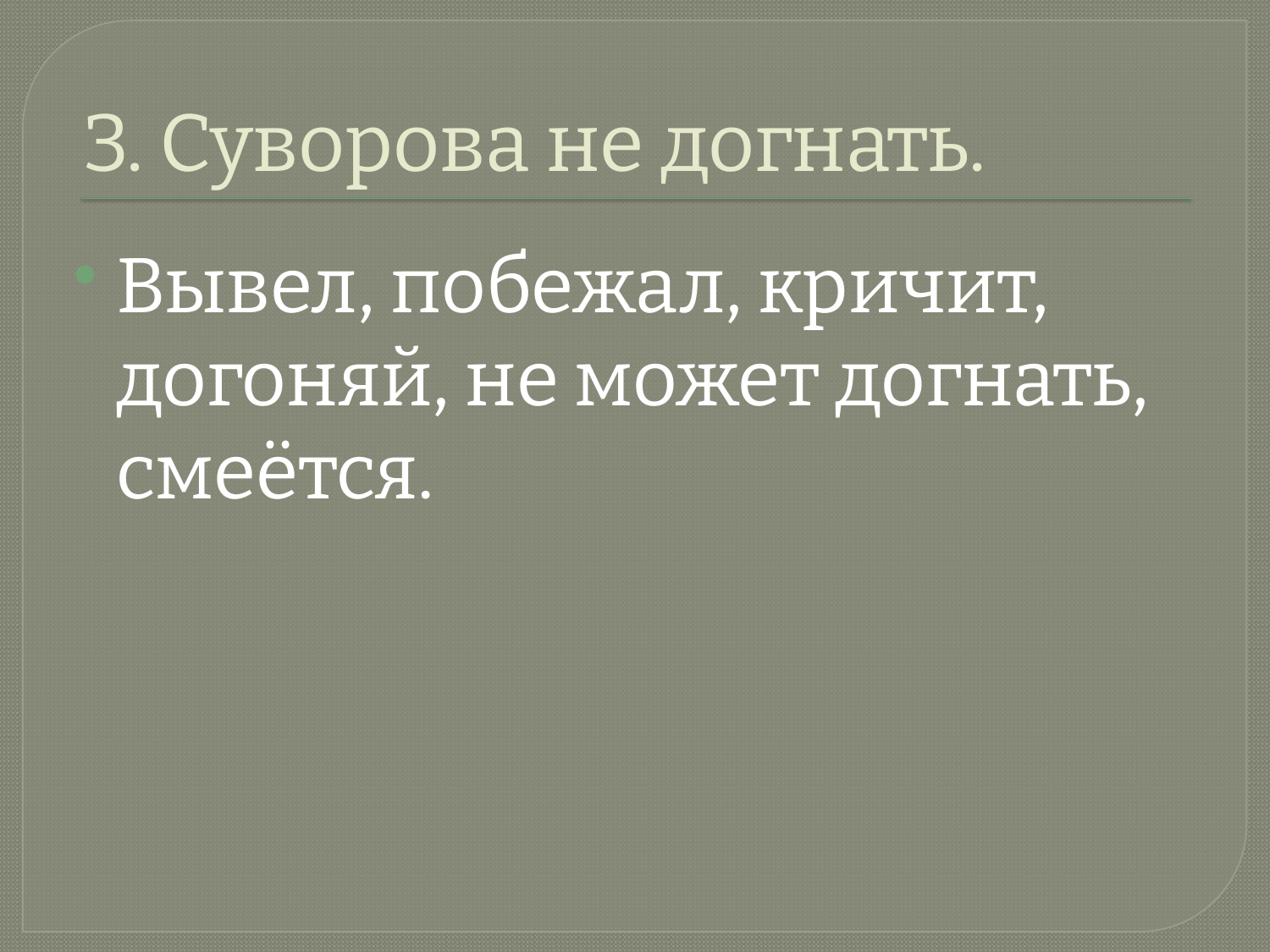

# 3. Суворова не догнать.
Вывел, побежал, кричит, догоняй, не может догнать, смеётся.